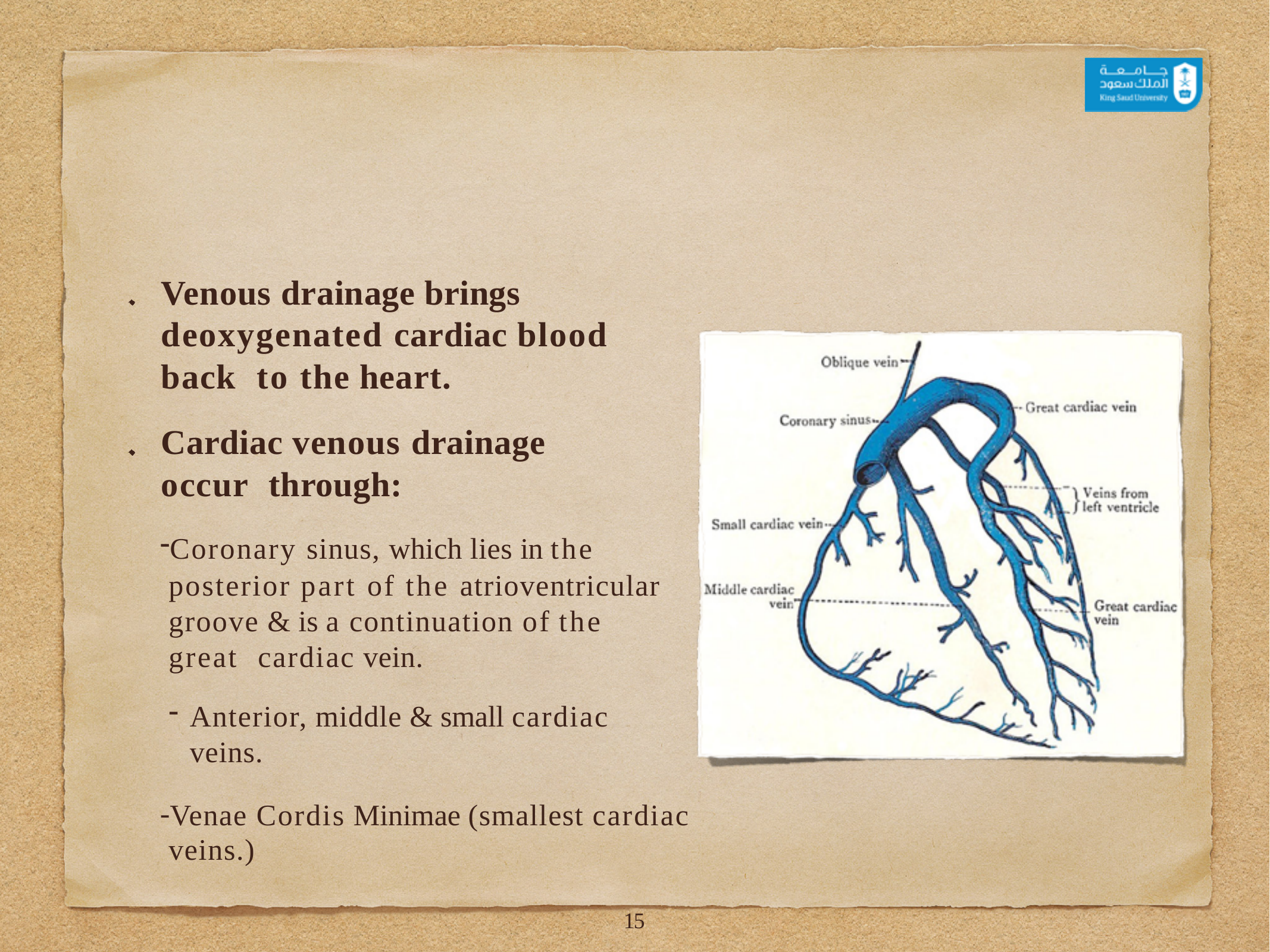

# Venous Drainage of The Heart
Venous drainage brings  deoxygenated cardiac blood back  to the heart.
Cardiac venous drainage occur  through:
Coronary sinus, which lies in the
posterior part of the atrioventricular  groove & is a continuation of the great  cardiac vein.
Anterior, middle & small cardiac veins.

Venae Cordis Minimae (smallest cardiac  veins.)

15